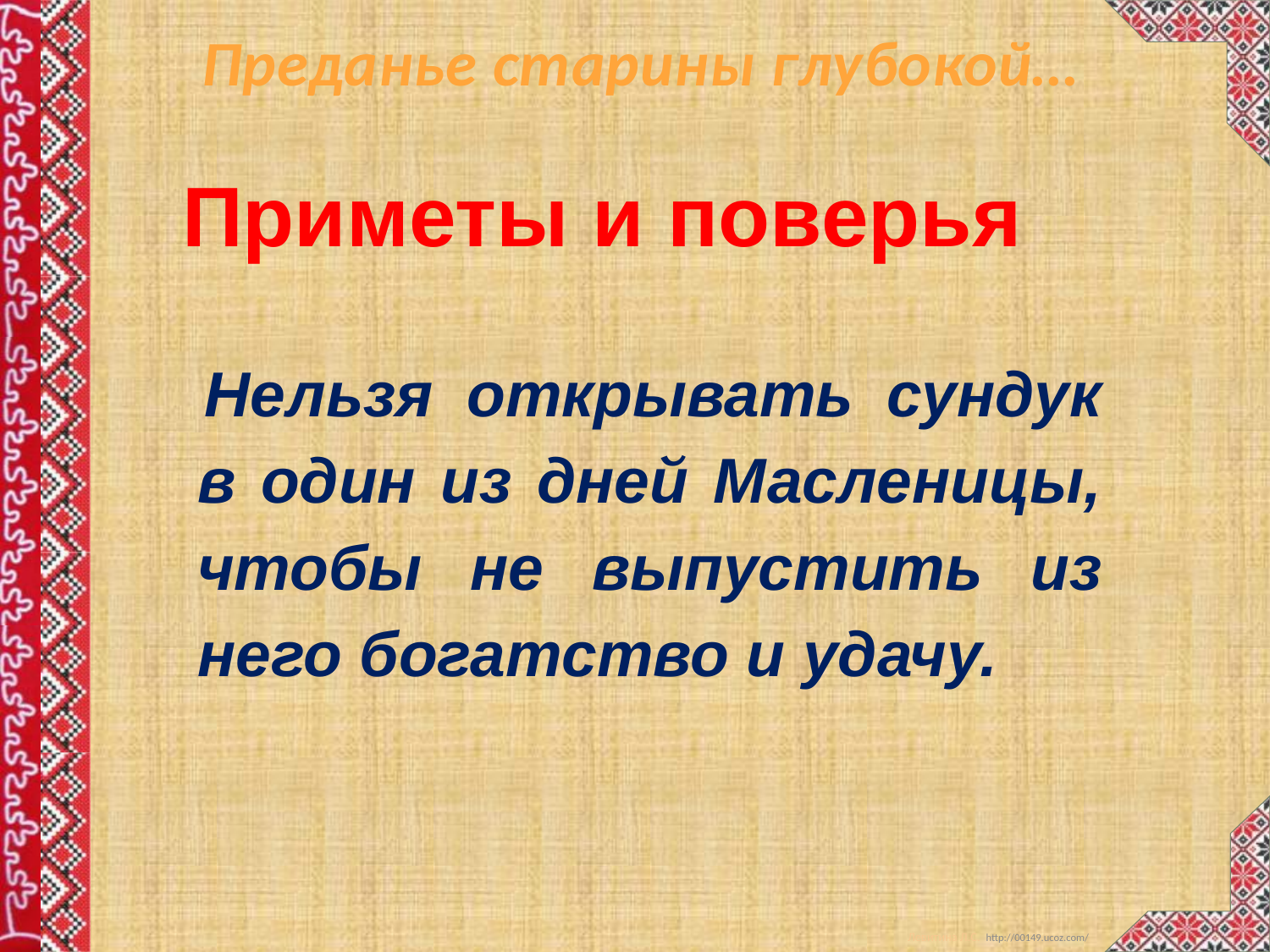

Преданье старины глубокой…
Приметы и поверья
 Нельзя открывать сундук в один из дней Масленицы, чтобы не выпустить из него богатство и удачу.